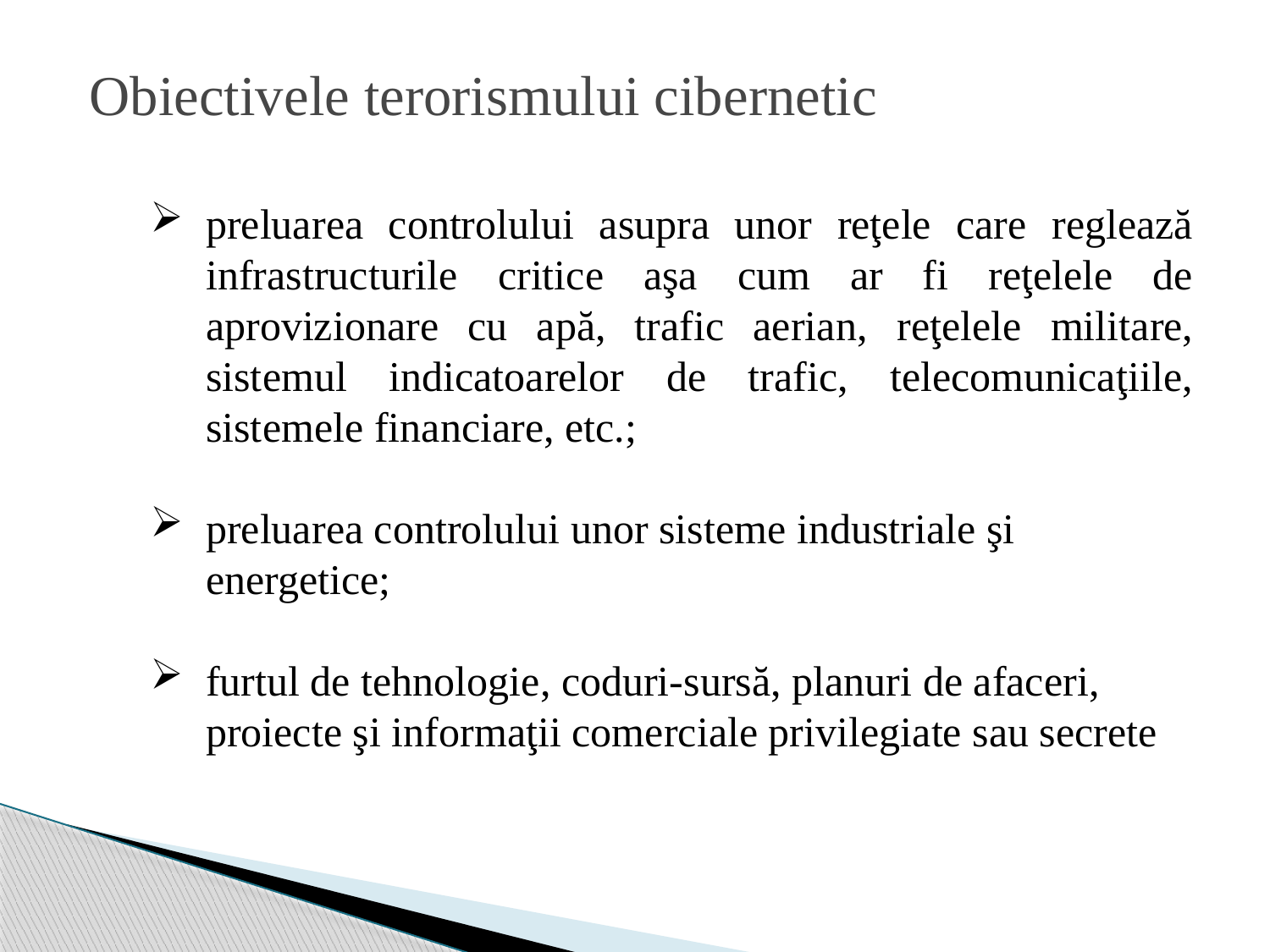

Obiectivele terorismului cibernetic
preluarea controlului asupra unor reţele care reglează infrastructurile critice aşa cum ar fi reţelele de aprovizionare cu apă, trafic aerian, reţelele militare, sistemul indicatoarelor de trafic, telecomunicaţiile, sistemele financiare, etc.;

preluarea controlului unor sisteme industriale şi energetice;

furtul de tehnologie, coduri-sursă, planuri de afaceri, proiecte şi informaţii comerciale privilegiate sau secrete